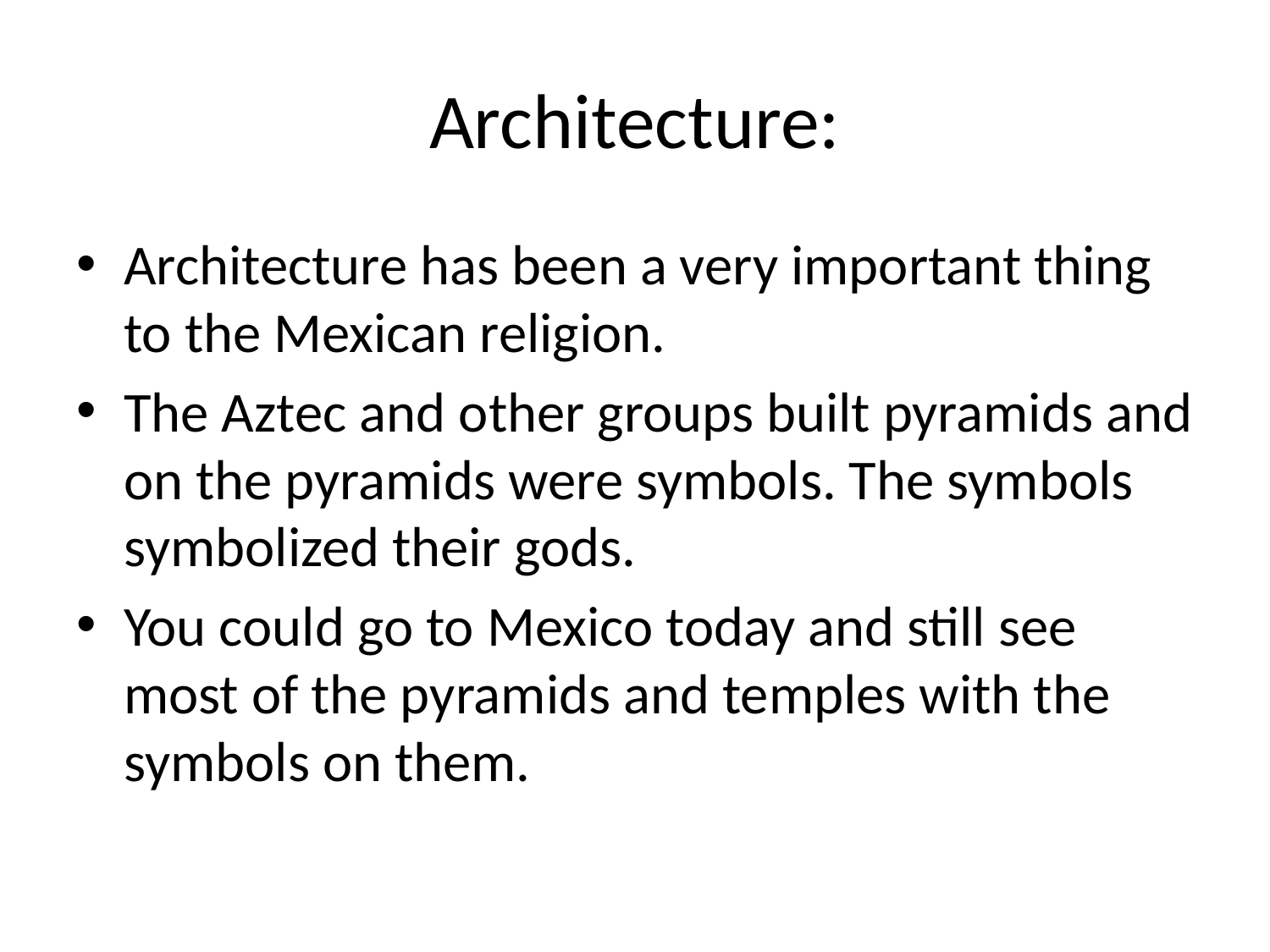

# Architecture:
Architecture has been a very important thing to the Mexican religion.
The Aztec and other groups built pyramids and on the pyramids were symbols. The symbols symbolized their gods.
You could go to Mexico today and still see most of the pyramids and temples with the symbols on them.